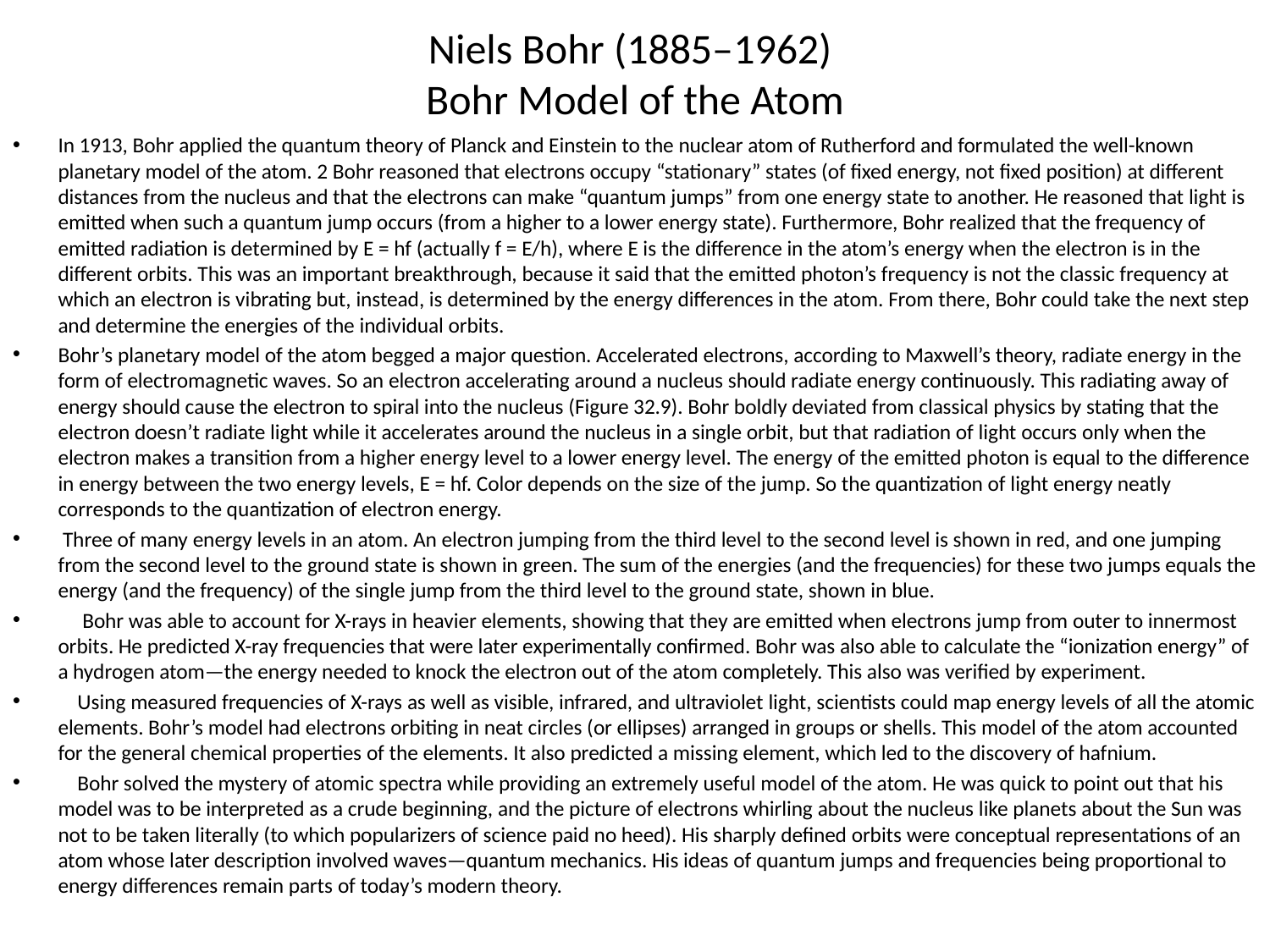

# Niels Bohr (1885–1962) Bohr Model of the Atom

In 1913, Bohr applied the quantum theory of Planck and Einstein to the nuclear atom of Rutherford and formulated the well-known planetary model of the atom. 2 Bohr reasoned that electrons occupy “stationary” states (of fixed energy, not fixed position) at different distances from the nucleus and that the electrons can make “quantum jumps” from one energy state to another. He reasoned that light is emitted when such a quantum jump occurs (from a higher to a lower energy state). Furthermore, Bohr realized that the frequency of emitted radiation is determined by E = hf (actually f = E/h), where E is the difference in the atom’s energy when the electron is in the different orbits. This was an important breakthrough, because it said that the emitted photon’s frequency is not the classic frequency at which an electron is vibrating but, instead, is determined by the energy differences in the atom. From there, Bohr could take the next step and determine the energies of the individual orbits.
Bohr’s planetary model of the atom begged a major question. Accelerated electrons, according to Maxwell’s theory, radiate energy in the form of electromagnetic waves. So an electron accelerating around a nucleus should radiate energy continuously. This radiating away of energy should cause the electron to spiral into the nucleus (Figure 32.9). Bohr boldly deviated from classical physics by stating that the electron doesn’t radiate light while it accelerates around the nucleus in a single orbit, but that radiation of light occurs only when the electron makes a transition from a higher energy level to a lower energy level. The energy of the emitted photon is equal to the difference in energy between the two energy levels, E = hf. Color depends on the size of the jump. So the quantization of light energy neatly corresponds to the quantization of electron energy.
 Three of many energy levels in an atom. An electron jumping from the third level to the second level is shown in red, and one jumping from the second level to the ground state is shown in green. The sum of the energies (and the frequencies) for these two jumps equals the energy (and the frequency) of the single jump from the third level to the ground state, shown in blue.
     Bohr was able to account for X-rays in heavier elements, showing that they are emitted when electrons jump from outer to innermost orbits. He predicted X-ray frequencies that were later experimentally confirmed. Bohr was also able to calculate the “ionization energy” of a hydrogen atom—the energy needed to knock the electron out of the atom completely. This also was verified by experiment.
    Using measured frequencies of X-rays as well as visible, infrared, and ultraviolet light, scientists could map energy levels of all the atomic elements. Bohr’s model had electrons orbiting in neat circles (or ellipses) arranged in groups or shells. This model of the atom accounted for the general chemical properties of the elements. It also predicted a missing element, which led to the discovery of hafnium.
    Bohr solved the mystery of atomic spectra while providing an extremely useful model of the atom. He was quick to point out that his model was to be interpreted as a crude beginning, and the picture of electrons whirling about the nucleus like planets about the Sun was not to be taken literally (to which popularizers of science paid no heed). His sharply defined orbits were conceptual representations of an atom whose later description involved waves—quantum mechanics. His ideas of quantum jumps and frequencies being proportional to energy differences remain parts of today’s modern theory.